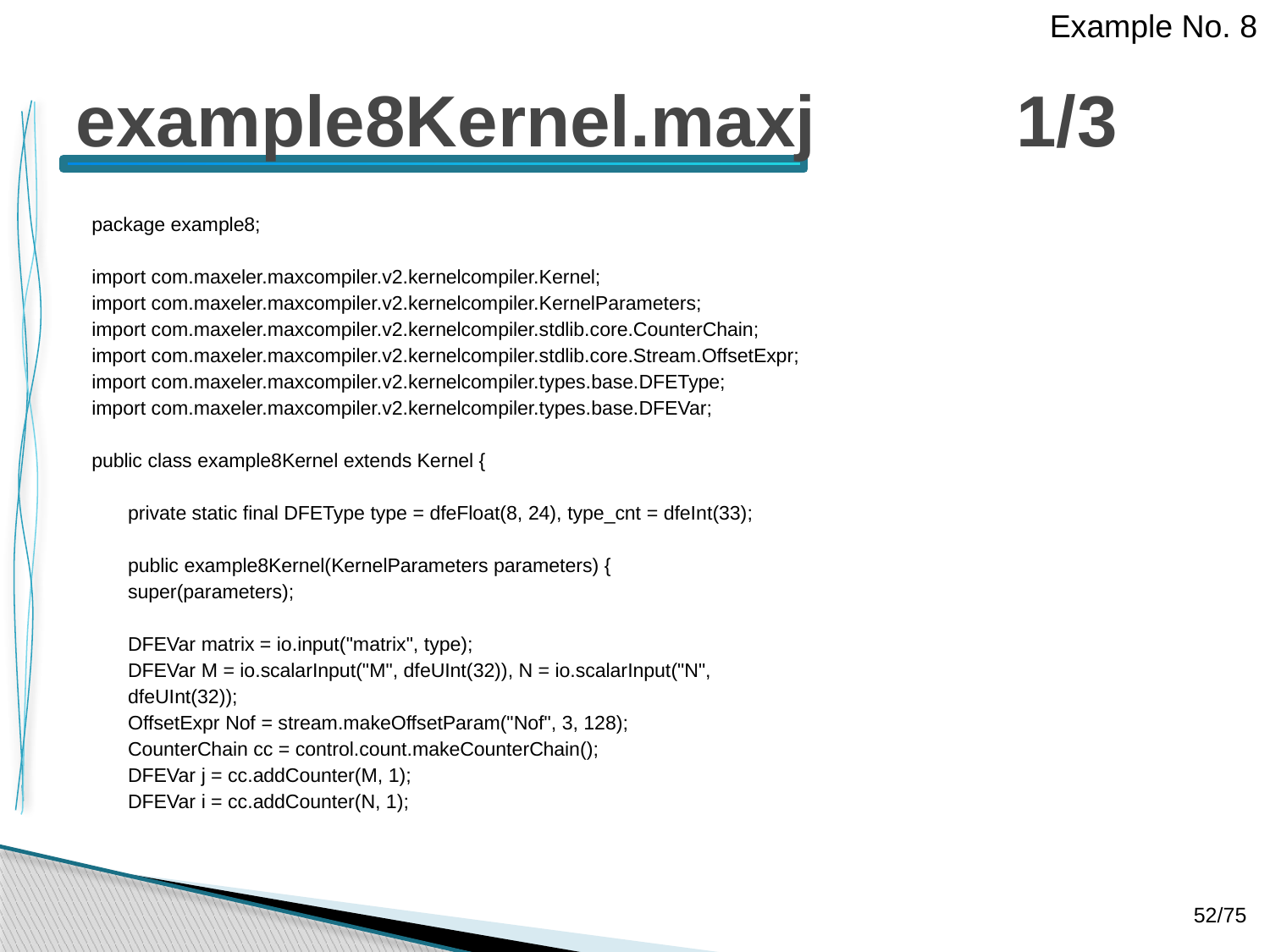

Example No. 8
# example8Kernel.maxj          1/3
package example8;

import com.maxeler.maxcompiler.v2.kernelcompiler.Kernel;
import com.maxeler.maxcompiler.v2.kernelcompiler.KernelParameters;
import com.maxeler.maxcompiler.v2.kernelcompiler.stdlib.core.CounterChain;
import com.maxeler.maxcompiler.v2.kernelcompiler.stdlib.core.Stream.OffsetExpr;
import com.maxeler.maxcompiler.v2.kernelcompiler.types.base.DFEType;
import com.maxeler.maxcompiler.v2.kernelcompiler.types.base.DFEVar;

public class example8Kernel extends Kernel {

	private static final DFEType type = dfeFloat(8, 24), type_cnt = dfeInt(33);

	public example8Kernel(KernelParameters parameters) {
		super(parameters);

		DFEVar matrix = io.input("matrix", type);
		DFEVar M = io.scalarInput("M", dfeUInt(32)), N = io.scalarInput("N",
				dfeUInt(32));
		OffsetExpr Nof = stream.makeOffsetParam("Nof", 3, 128);
		CounterChain cc = control.count.makeCounterChain();
		DFEVar j = cc.addCounter(M, 1);
		DFEVar i = cc.addCounter(N, 1);